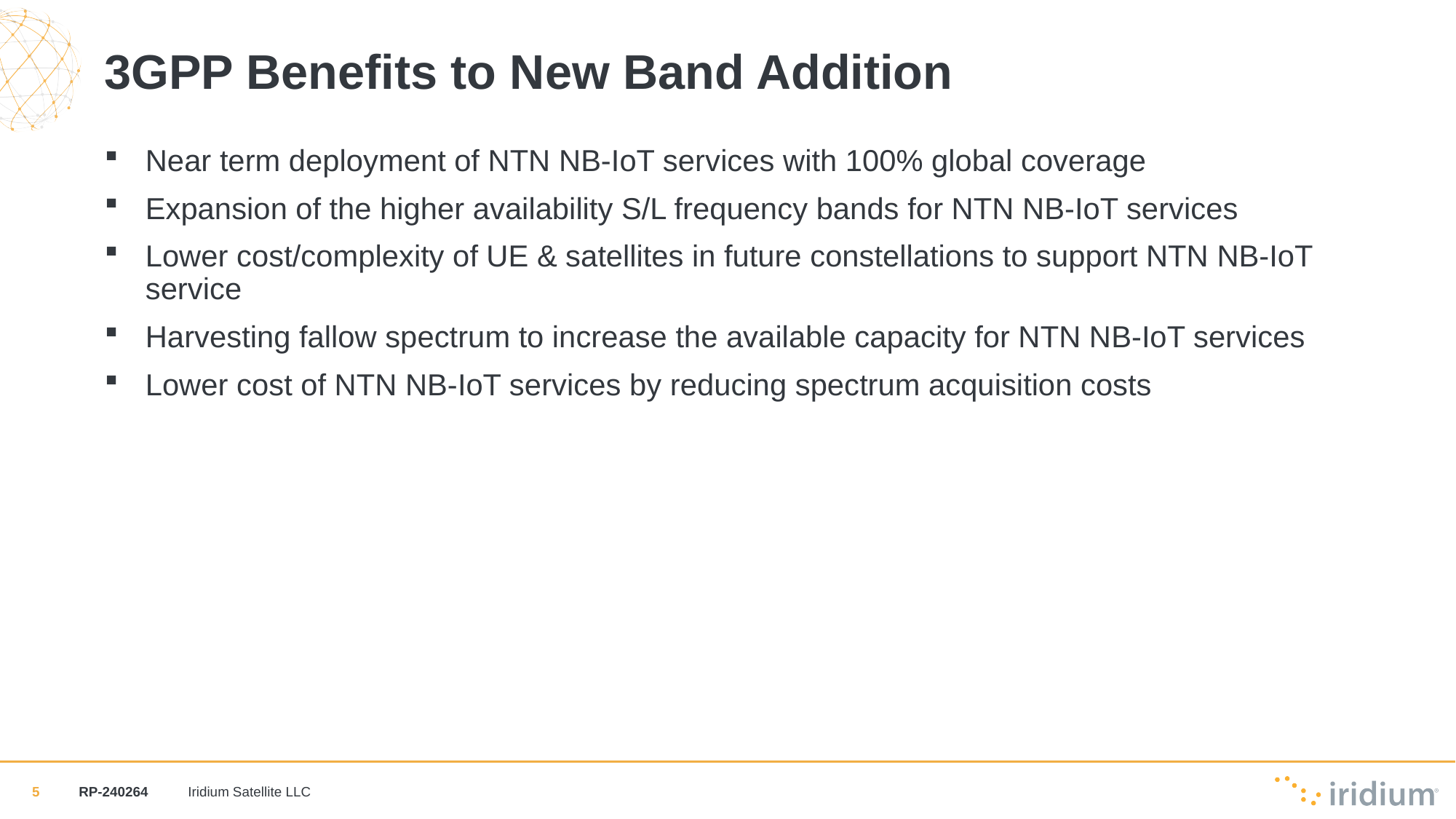

# 3GPP Benefits to New Band Addition
Near term deployment of NTN NB-IoT services with 100% global coverage
Expansion of the higher availability S/L frequency bands for NTN NB-IoT services
Lower cost/complexity of UE & satellites in future constellations to support NTN NB-IoT service
Harvesting fallow spectrum to increase the available capacity for NTN NB-IoT services
Lower cost of NTN NB-IoT services by reducing spectrum acquisition costs

RP-240264 	Iridium Satellite LLC
5